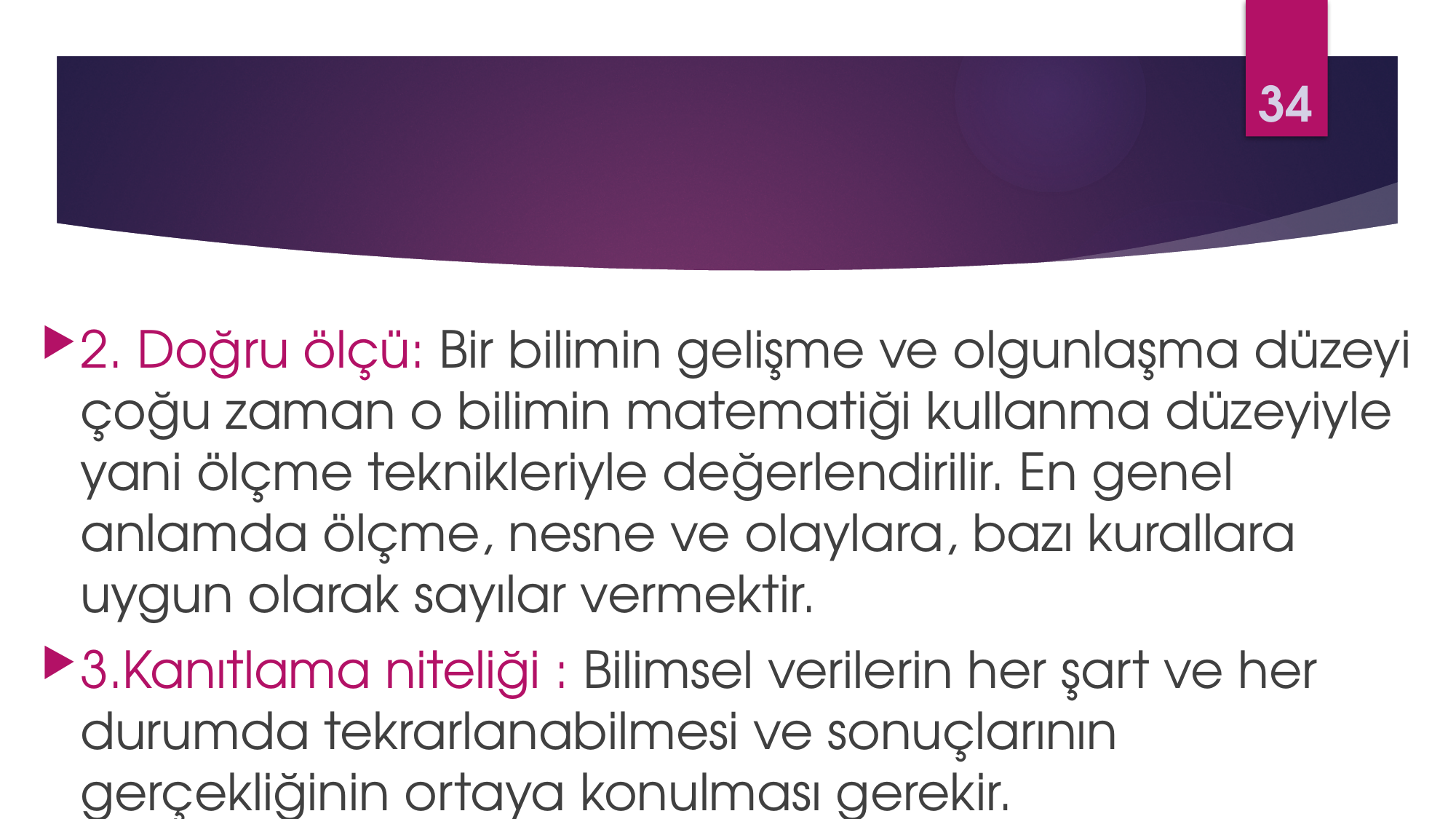

34
2. Doğru ölçü: Bir bilimin gelişme ve olgunlaşma düzeyi çoğu zaman o bilimin matematiği kullanma düzeyiyle yani ölçme teknikleriyle değerlendirilir. En genel anlamda ölçme, nesne ve olaylara, bazı kurallara uygun olarak sayılar vermektir.
3.Kanıtlama niteliği : Bilimsel verilerin her şart ve her durumda tekrarlanabilmesi ve sonuçlarının gerçekliğinin ortaya konulması gerekir.